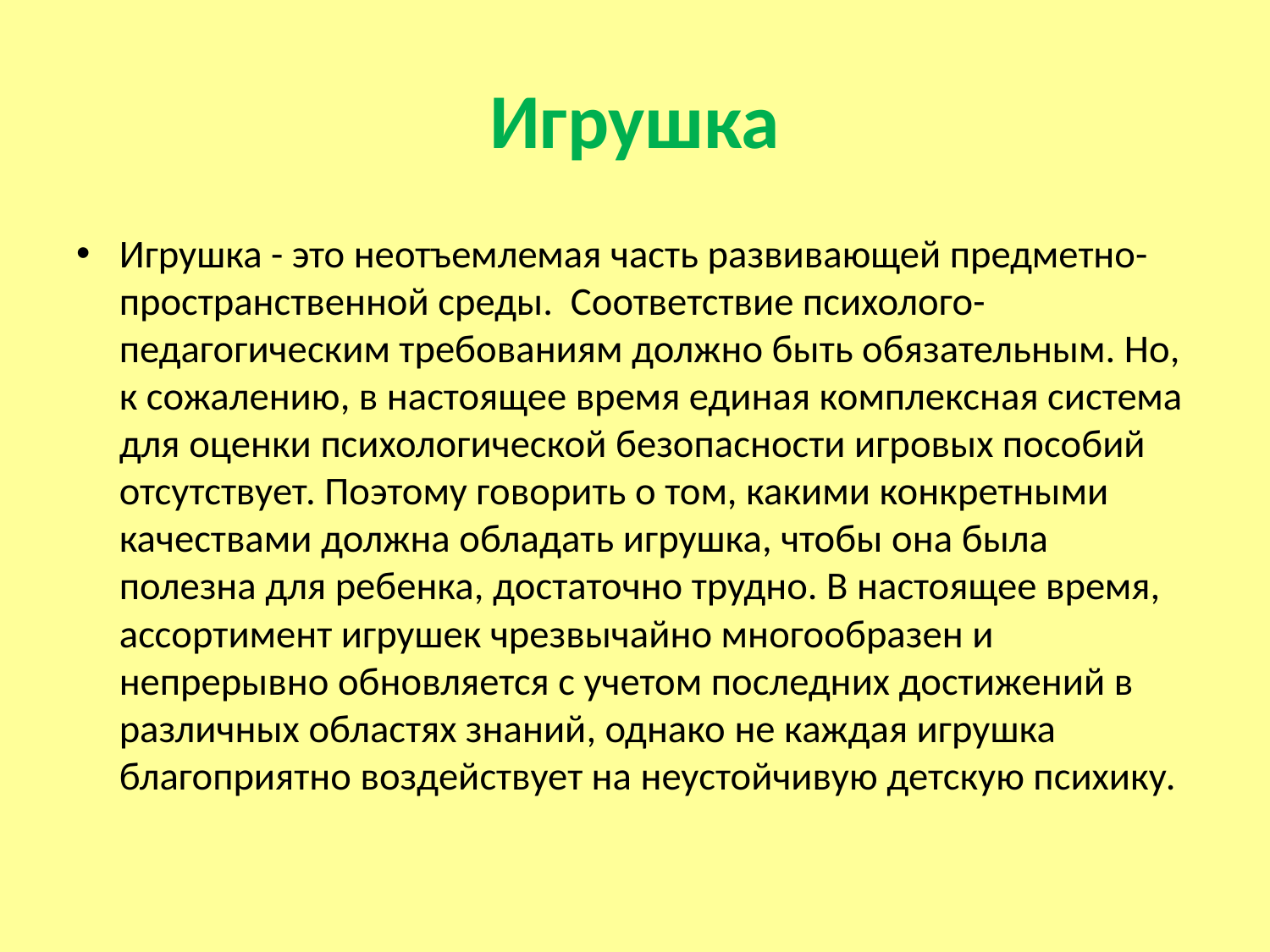

# Игрушка
Игрушка - это неотъемлемая часть развивающей предметно-пространственной среды.  Соответствие психолого-педагогическим требованиям должно быть обязательным. Но, к сожалению, в настоящее время единая комплексная система для оценки психологической безопасности игровых пособий отсутствует. Поэтому говорить о том, какими конкретными качествами должна обладать игрушка, чтобы она была полезна для ребенка, достаточно трудно. В настоящее время, ассортимент игрушек чрезвычайно многообразен и непрерывно обновляется с учетом последних достижений в различных областях знаний, однако не каждая игрушка благоприятно воздействует на неустойчивую детскую психику.